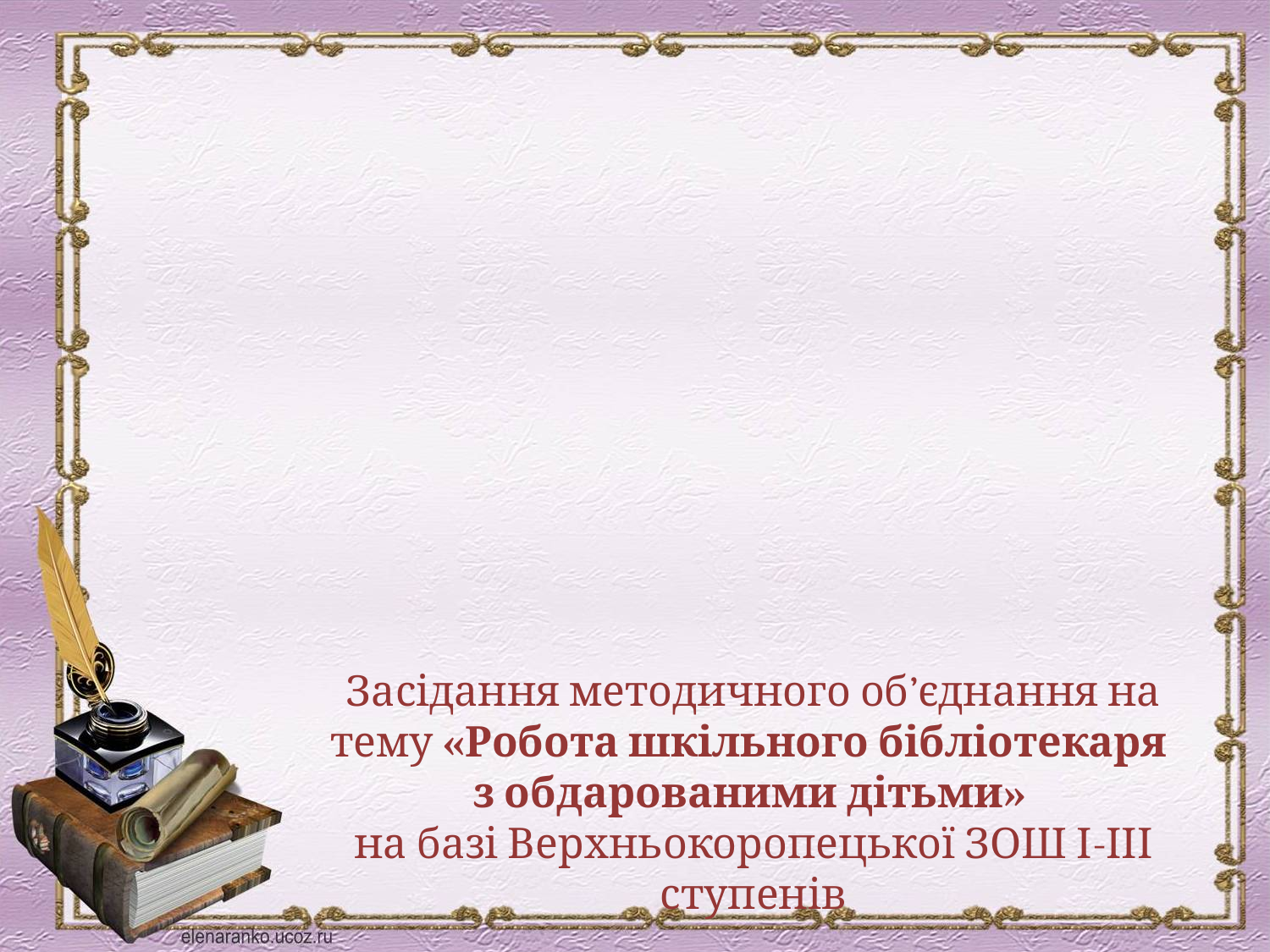

# Засідання методичного об’єднання на тему «Робота шкільного бібліотекаря з обдарованими дітьми» на базі Верхньокоропецької ЗОШ І-ІІІ ступенів